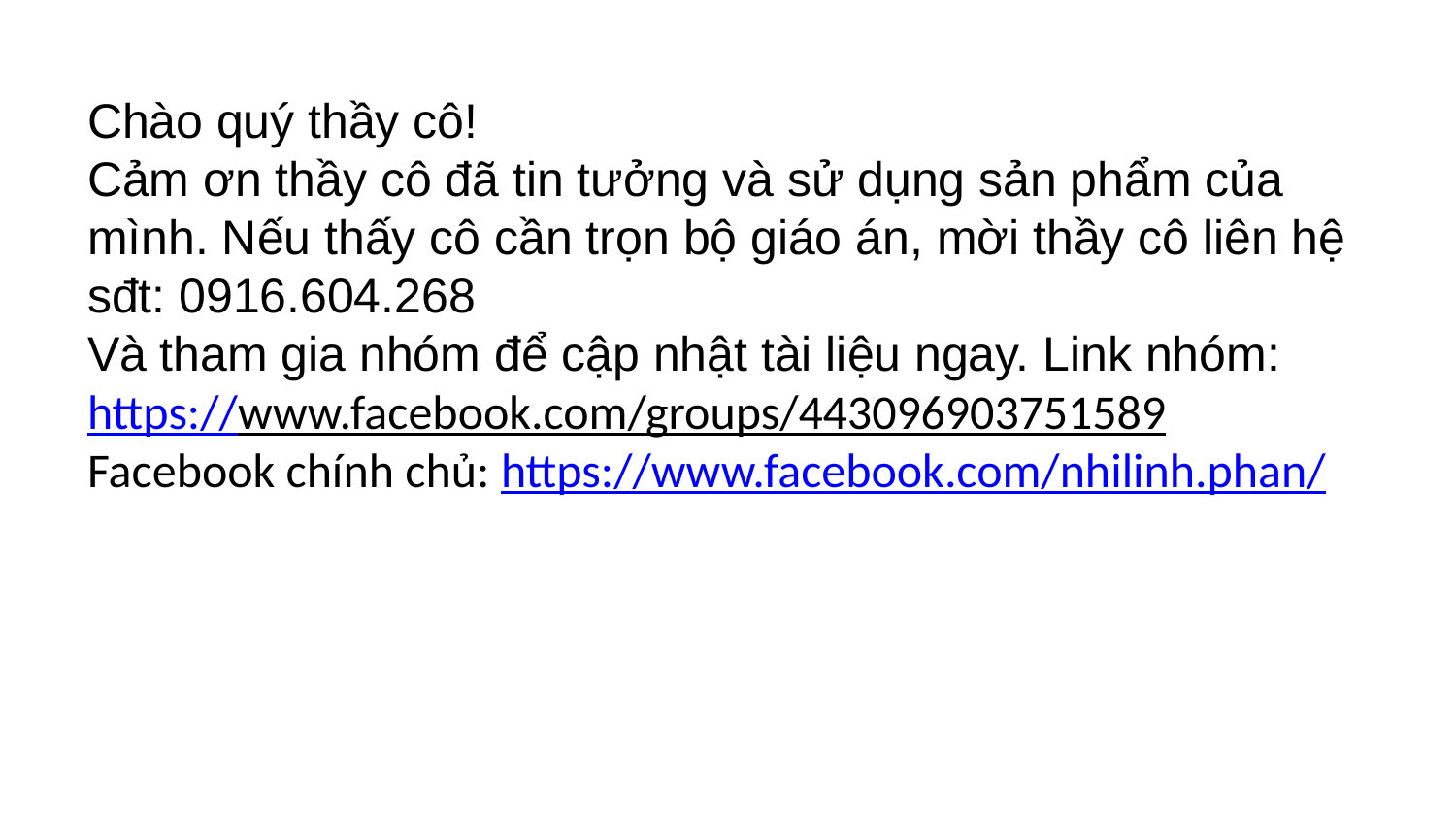

# Chào quý thầy cô! Cảm ơn thầy cô đã tin tưởng và sử dụng sản phẩm của mình. Nếu thấy cô cần trọn bộ giáo án, mời thầy cô liên hệ sđt: 0916.604.268 Và tham gia nhóm để cập nhật tài liệu ngay. Link nhóm: https://www.facebook.com/groups/443096903751589 Facebook chính chủ: https://www.facebook.com/nhilinh.phan/